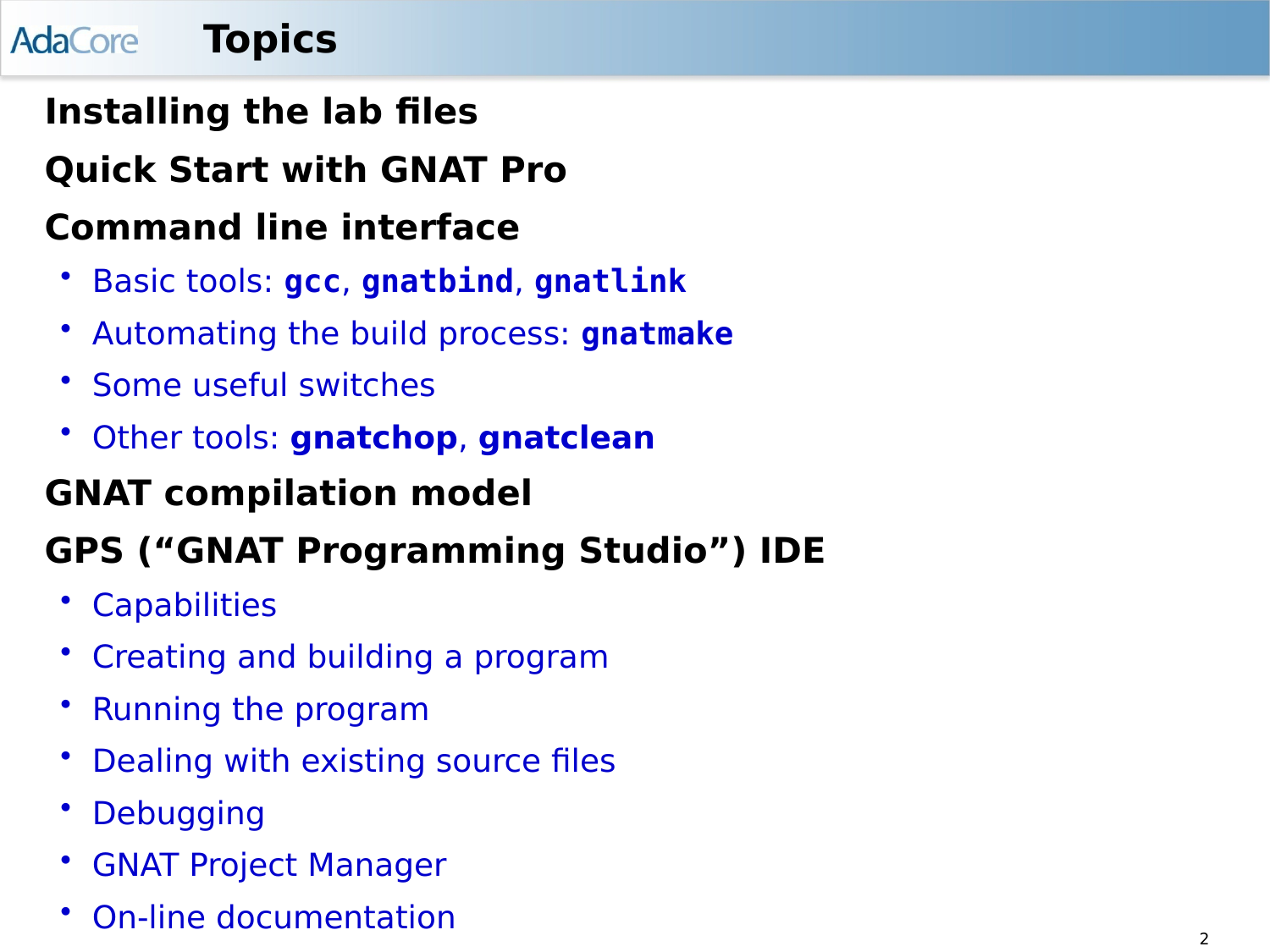

# Topics
Installing the lab files
Quick Start with GNAT Pro
Command line interface
Basic tools: gcc, gnatbind, gnatlink
Automating the build process: gnatmake
Some useful switches
Other tools: gnatchop, gnatclean
GNAT compilation model
GPS (“GNAT Programming Studio”) IDE
Capabilities
Creating and building a program
Running the program
Dealing with existing source files
Debugging
GNAT Project Manager
On-line documentation